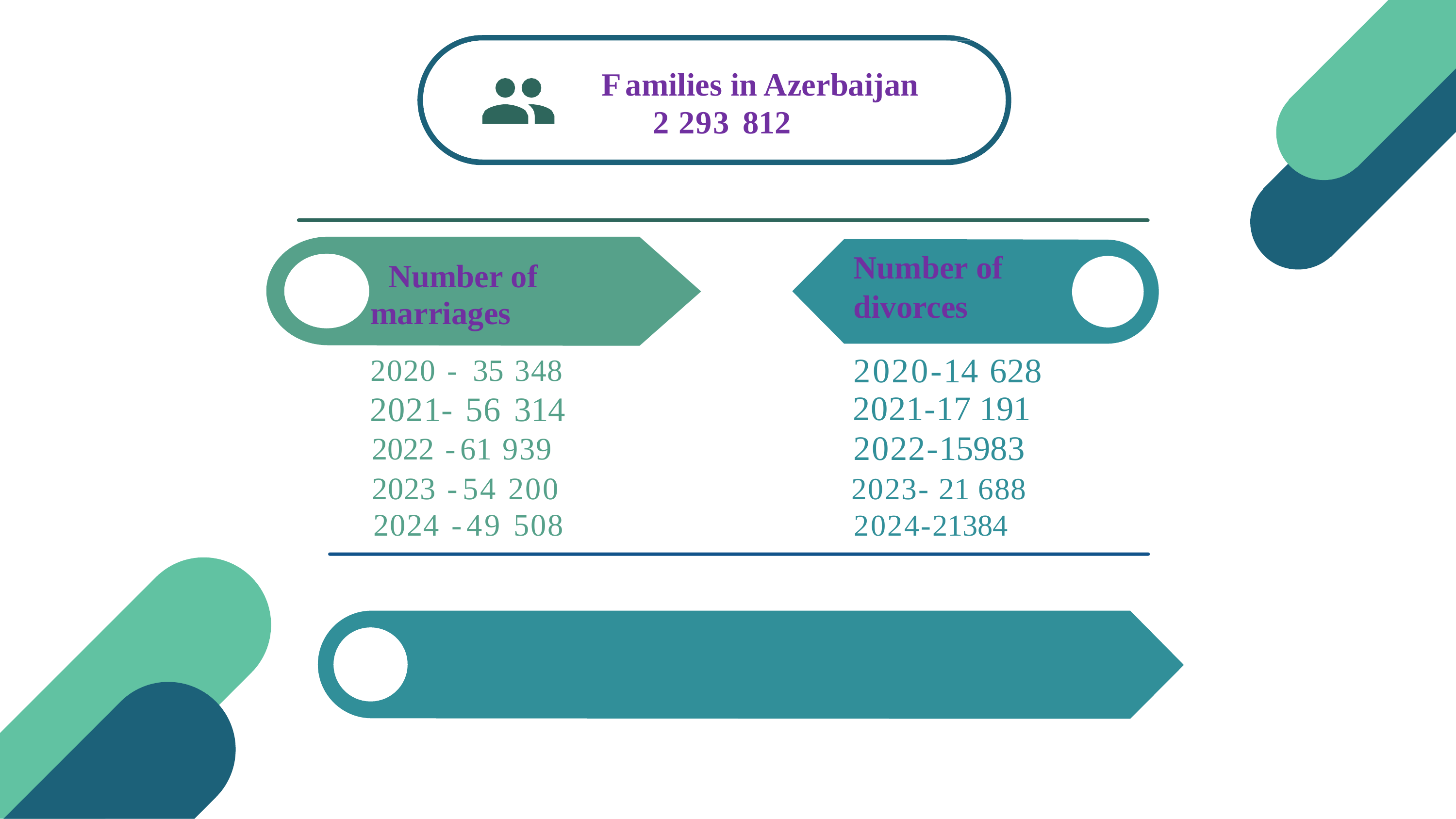

Families in Azerbaijan
       2 293 812

Number of divorces
2020-14 628
2021-17 191
2022-15983
2023- 21 688
2024-21384
  Number of marriages
2020 - 35 348
2021- 56 314
2022 -61 939
2023 -54 200
2024 -49 508